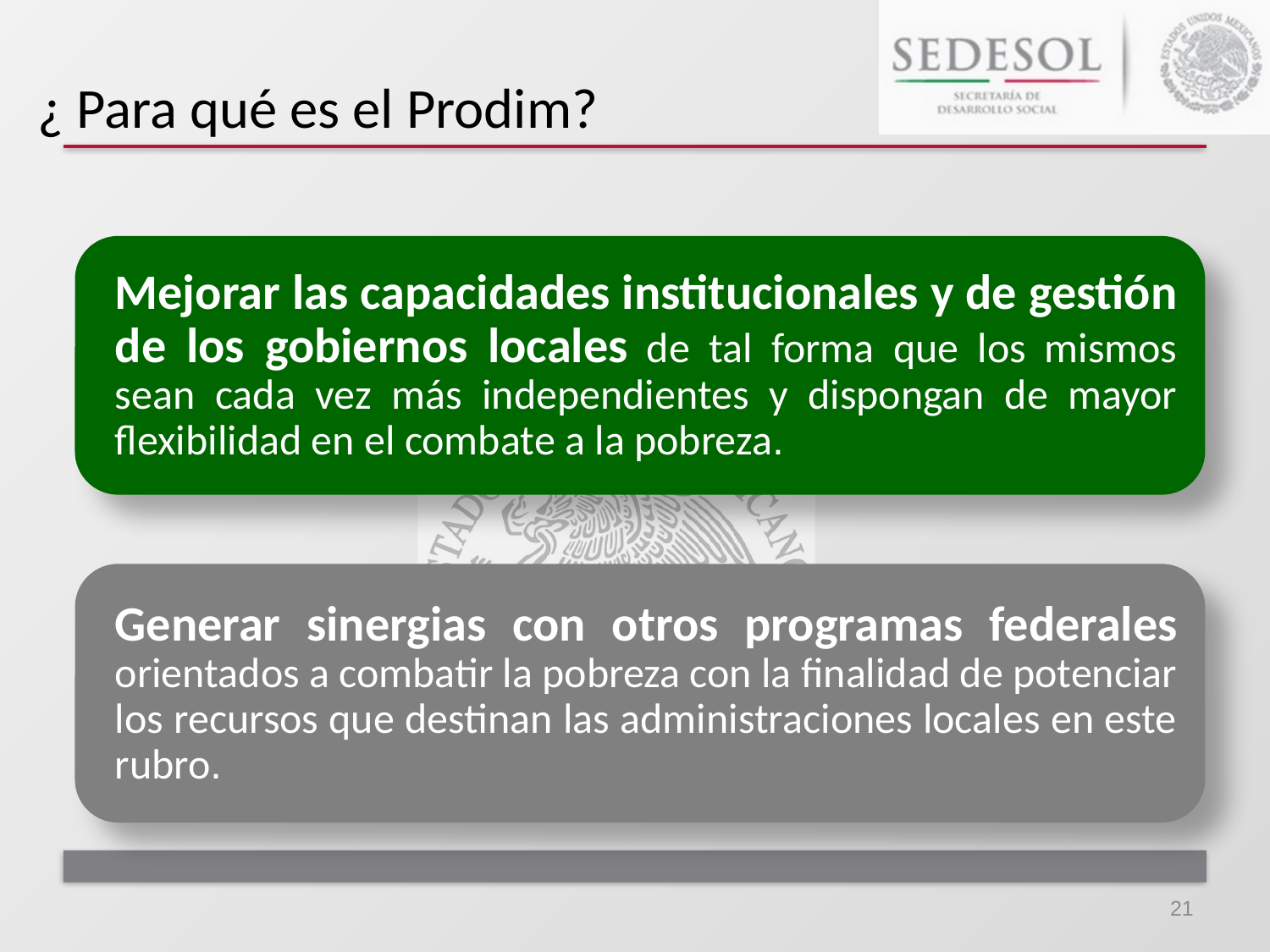

# ¿ Para qué es el Prodim?
Mejorar las capacidades institucionales y de gestión de los gobiernos locales de tal forma que los mismos sean cada vez más independientes y dispongan de mayor flexibilidad en el combate a la pobreza.
Generar sinergias con otros programas federales orientados a combatir la pobreza con la finalidad de potenciar los recursos que destinan las administraciones locales en este rubro.
21